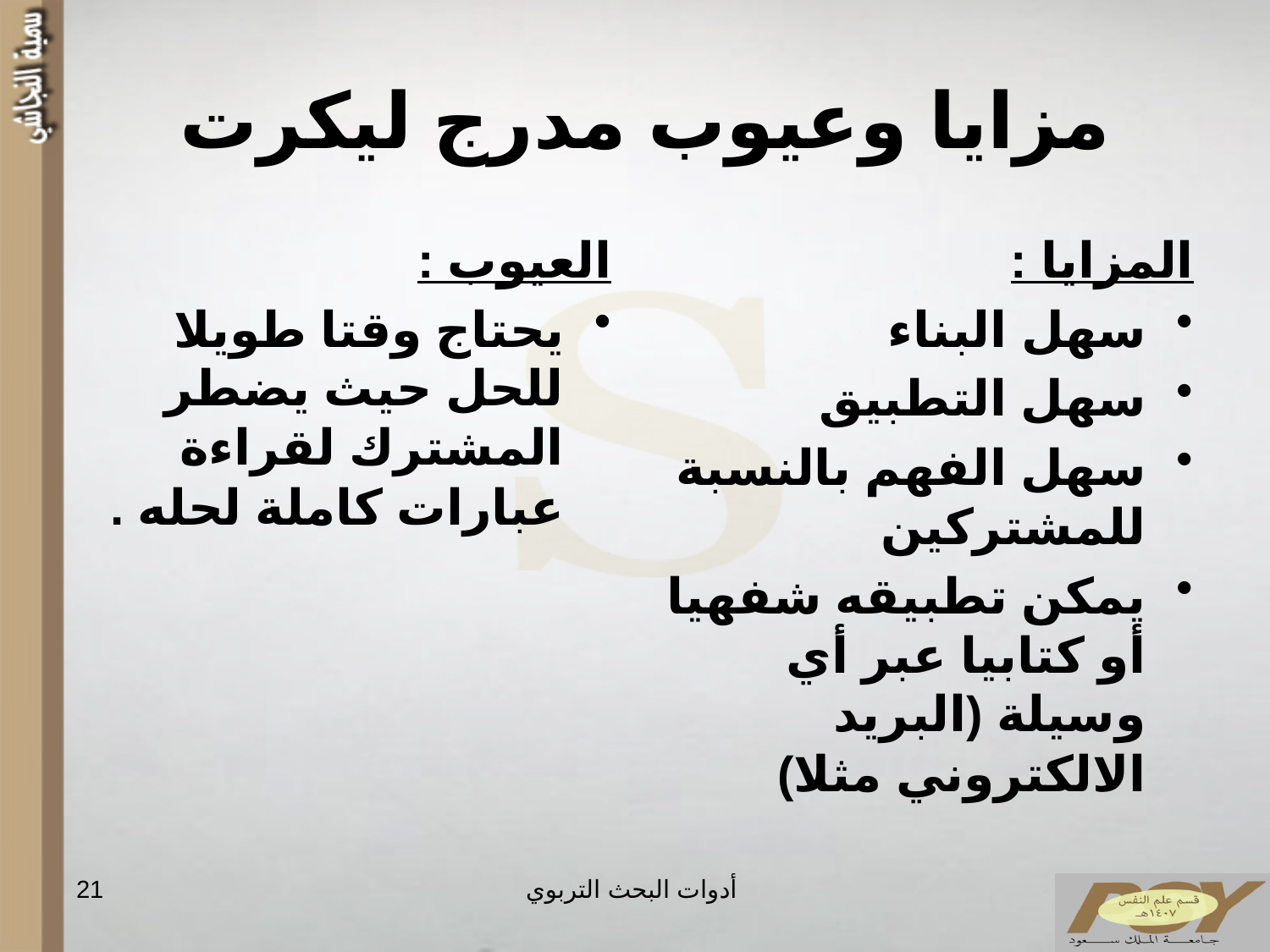

# مزايا وعيوب مدرج ليكرت
العيوب :
يحتاج وقتا طويلا للحل حيث يضطر المشترك لقراءة عبارات كاملة لحله .
المزايا :
سهل البناء
سهل التطبيق
سهل الفهم بالنسبة للمشتركين
يمكن تطبيقه شفهيا أو كتابيا عبر أي وسيلة (البريد الالكتروني مثلا)
21
أدوات البحث التربوي